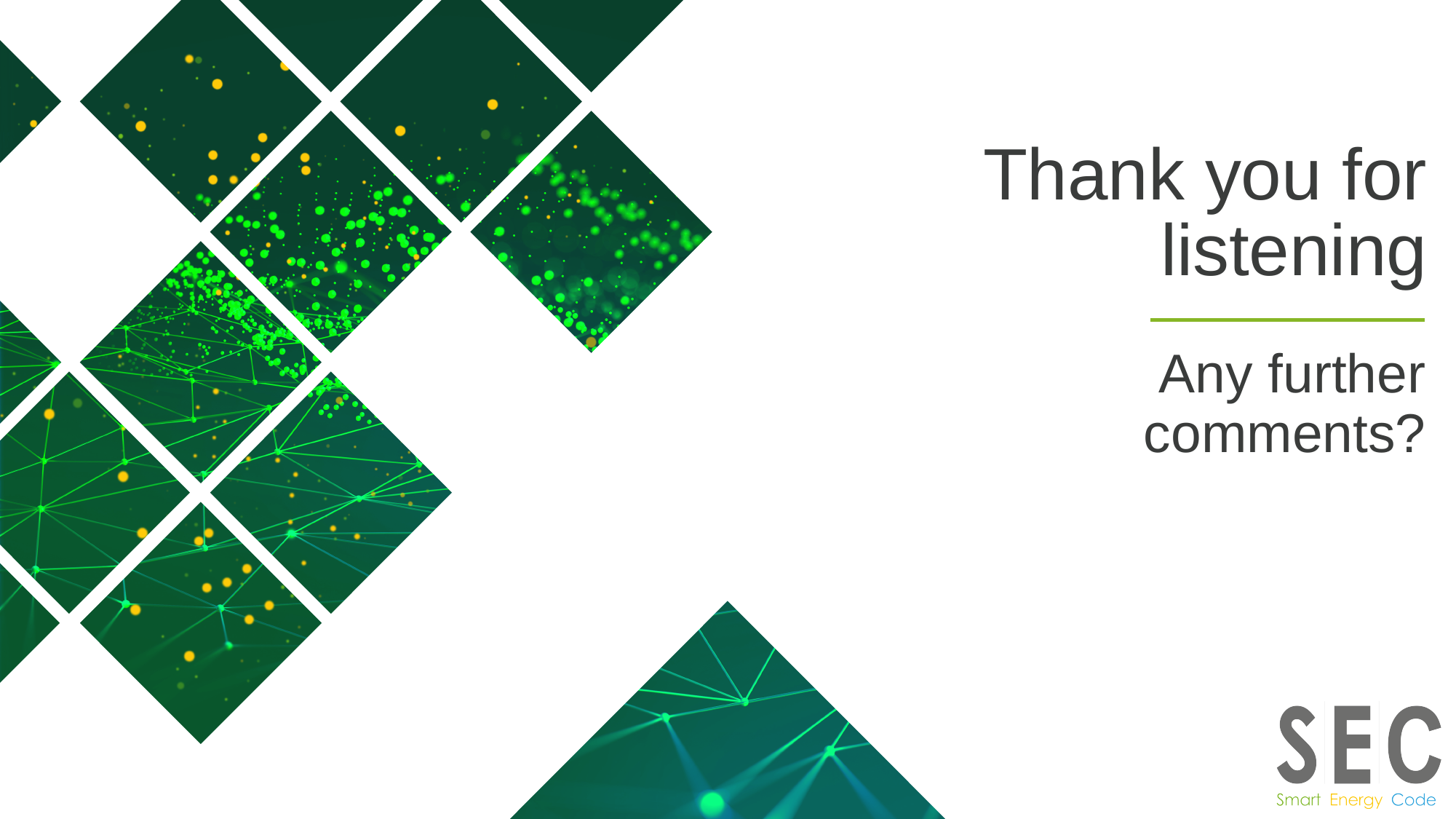

# Thank you for listening
Any further comments?